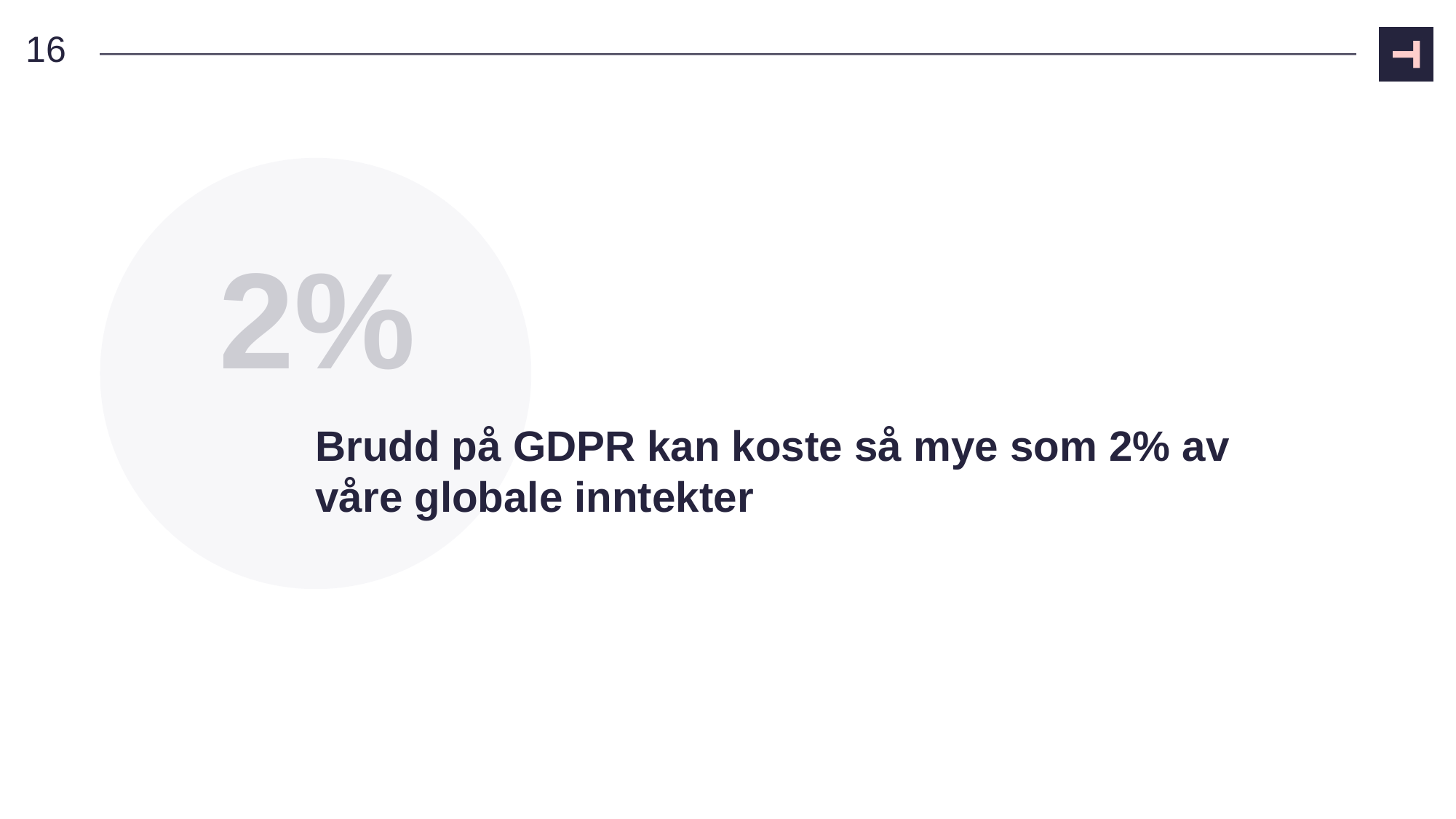

16

2%
# Brudd på GDPR kan koste så mye som 2% av våre globale inntekter